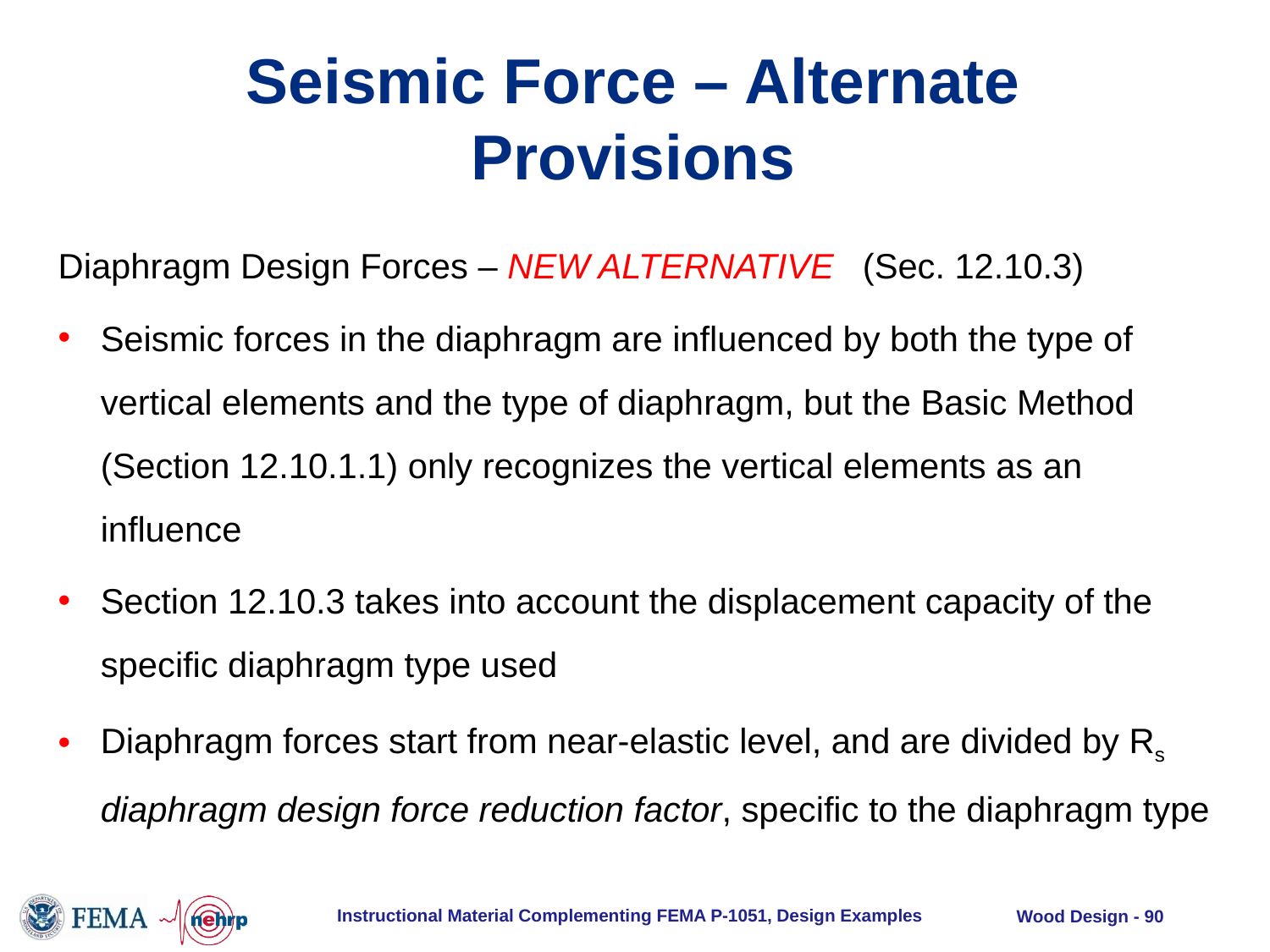

# Seismic Force – Alternate Provisions
Diaphragm Design Forces – NEW ALTERNATIVE   (Sec. 12.10.3)
Seismic forces in the diaphragm are influenced by both the type of vertical elements and the type of diaphragm, but the Basic Method (Section 12.10.1.1) only recognizes the vertical elements as an influence
Section 12.10.3 takes into account the displacement capacity of the specific diaphragm type used
Diaphragm forces start from near-elastic level, and are divided by Rs diaphragm design force reduction factor, specific to the diaphragm type